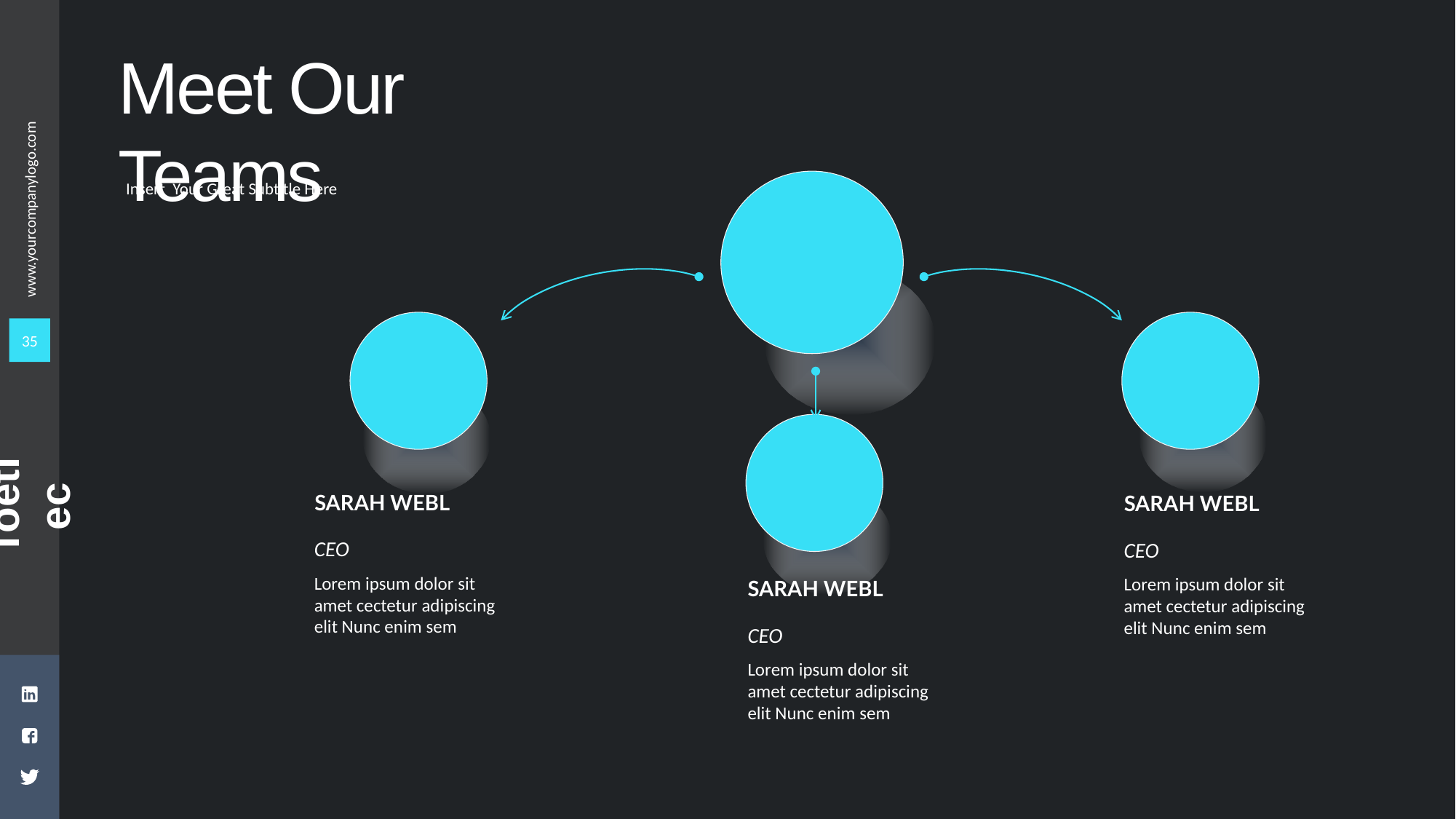

Meet Our Teams

Insert  Your Great Subtitle Here

35

SARAH WEBL
SARAH WEBL

CEO
CEO
Lorem ipsum dolor sit amet cectetur adipiscing elit Nunc enim sem
Lorem ipsum dolor sit amet cectetur adipiscing elit Nunc enim sem
SARAH WEBL
CEO
Lorem ipsum dolor sit amet cectetur adipiscing elit Nunc enim sem